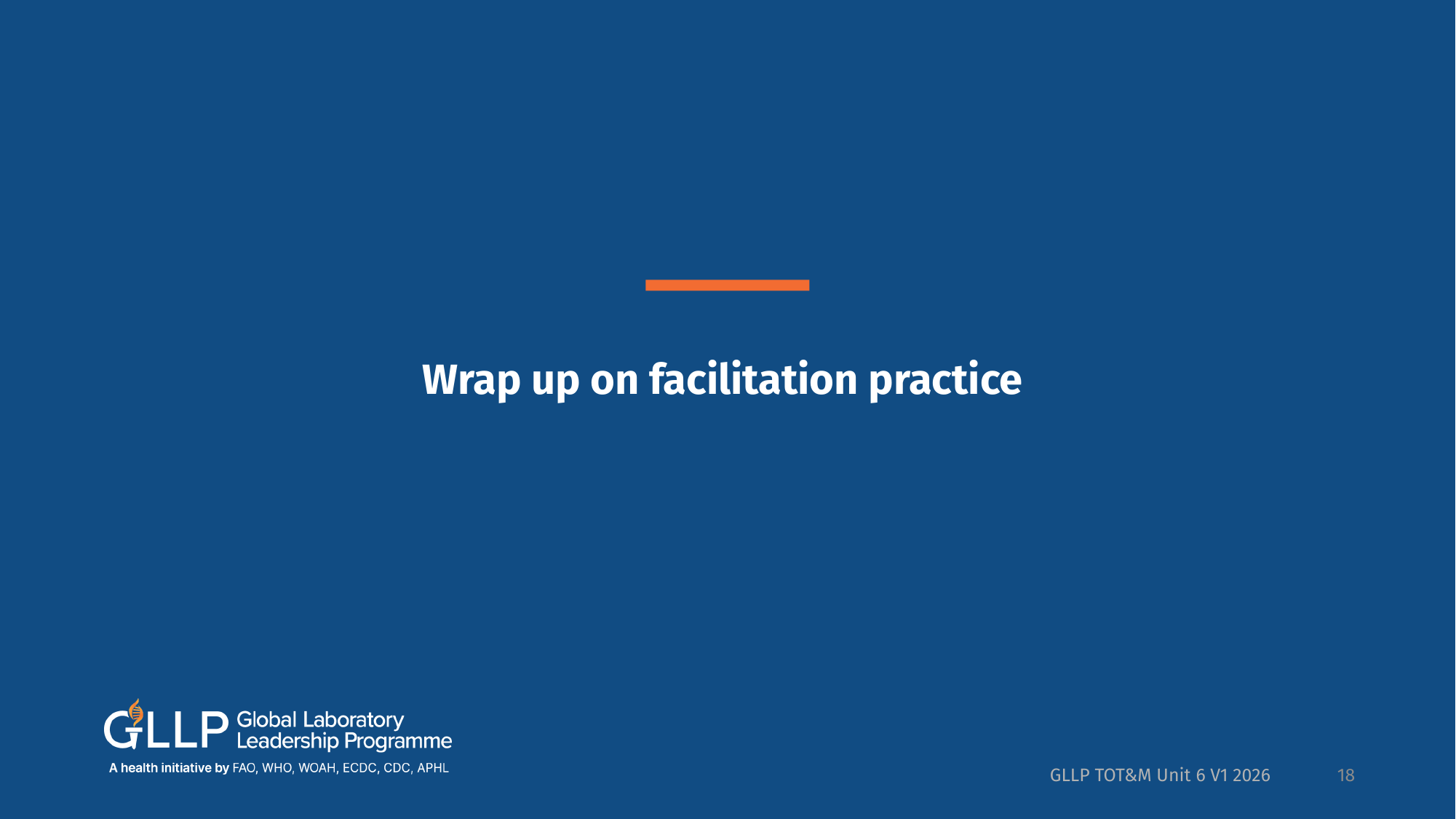

# Wrap up on facilitation practice
GLLP TOT&M Unit 6 V1 2026
18